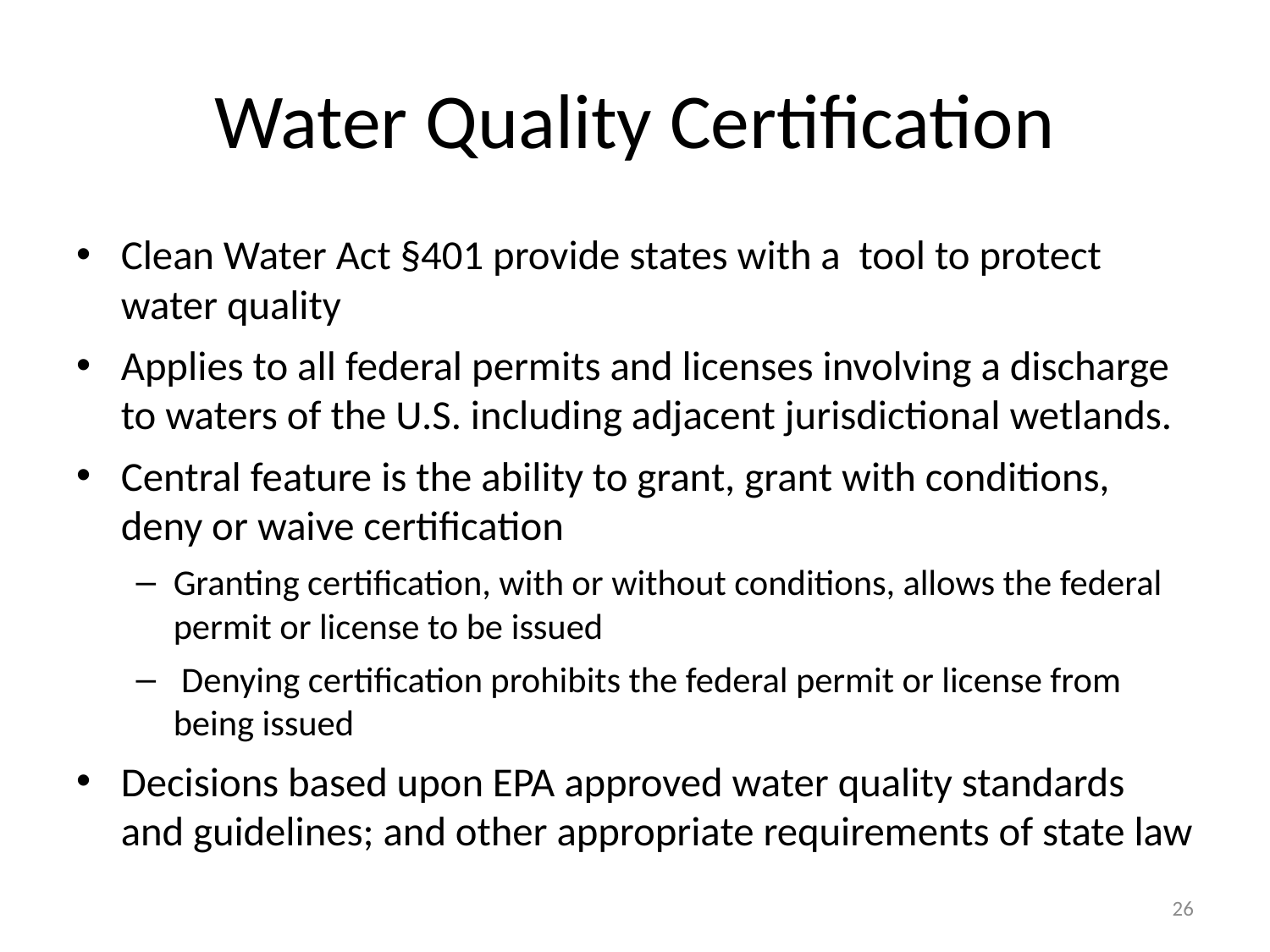

# Water Quality Certification
Clean Water Act §401 provide states with a  tool to protect water quality
Applies to all federal permits and licenses involving a discharge to waters of the U.S. including adjacent jurisdictional wetlands.
Central feature is the ability to grant, grant with conditions, deny or waive certification
Granting certification, with or without conditions, allows the federal permit or license to be issued
 Denying certification prohibits the federal permit or license from being issued
Decisions based upon EPA approved water quality standards and guidelines; and other appropriate requirements of state law
26